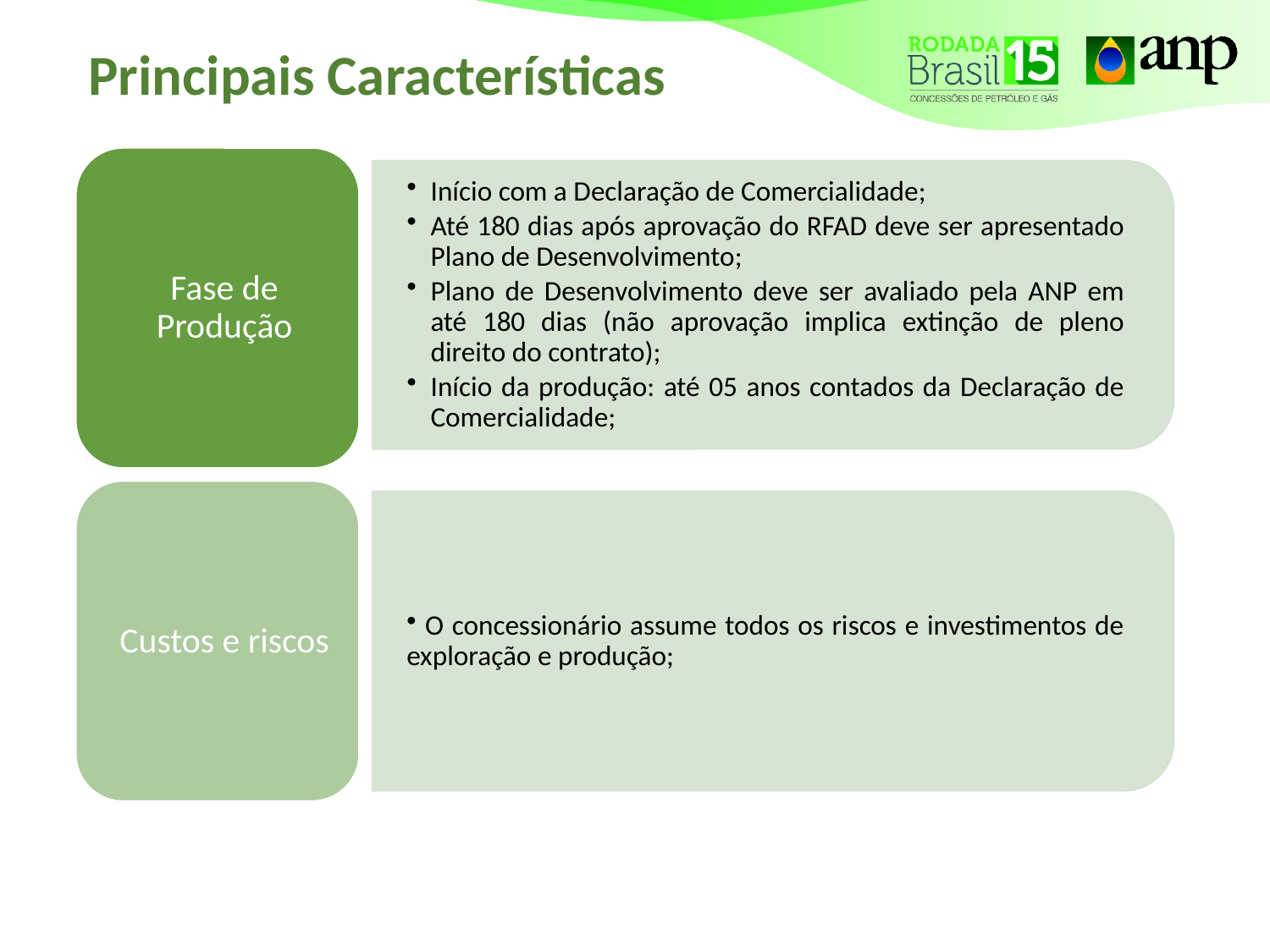

# Principais Características
Início com a Declaração de Comercialidade;
Até 180 dias após aprovação do RFAD deve ser apresentado Plano de Desenvolvimento;
Plano de Desenvolvimento deve ser avaliado pela ANP em até 180 dias (não aprovação implica extinção de pleno direito do contrato);
Início da produção: até 05 anos contados da Declaração de Comercialidade;
Fase de Produção
 O concessionário assume todos os riscos e investimentos de exploração e produção;
Custos e riscos